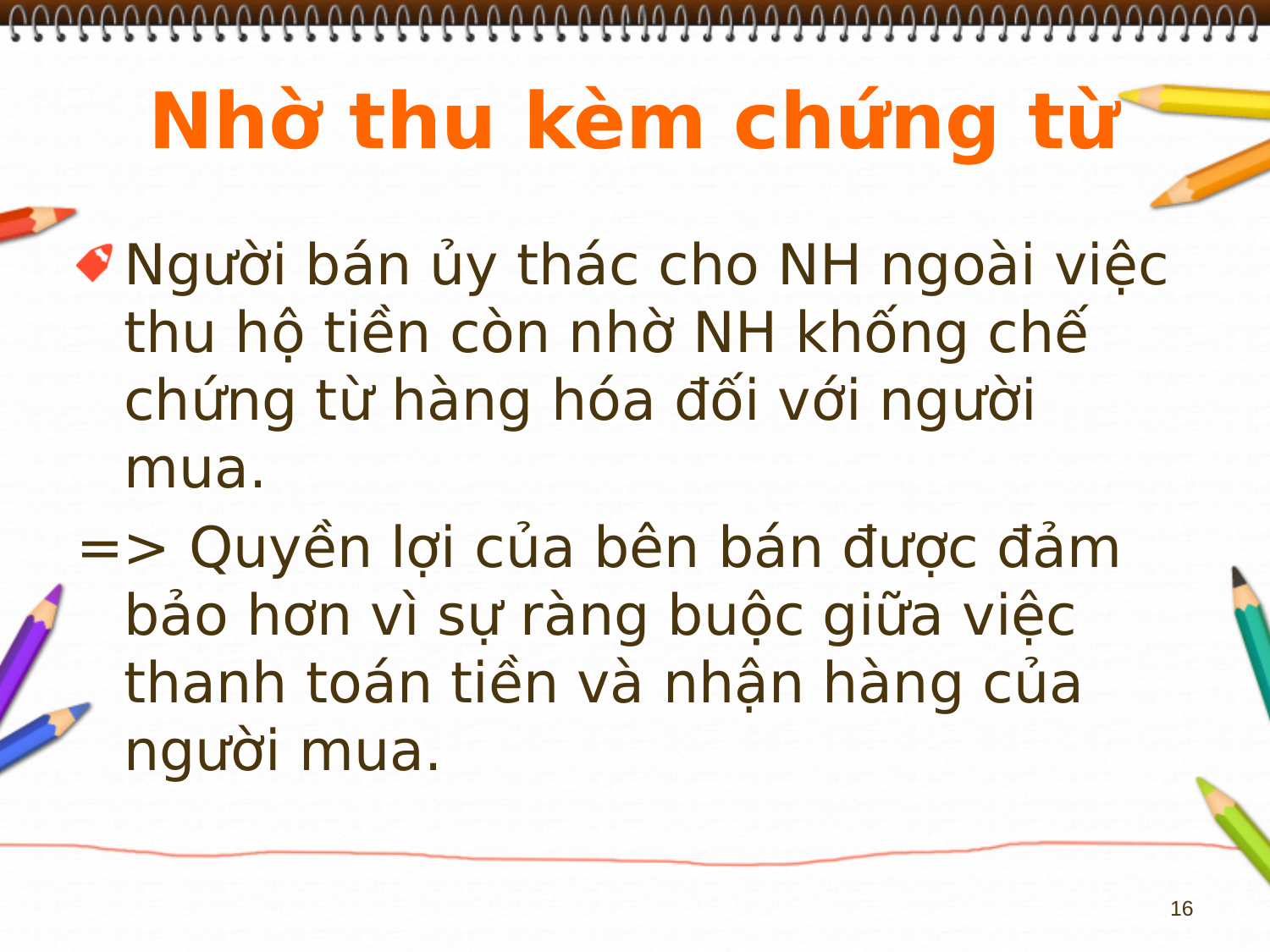

# Nhờ thu kèm chứng từ
Người bán ủy thác cho NH ngoài việc thu hộ tiền còn nhờ NH khống chế chứng từ hàng hóa đối với người mua.
=> Quyền lợi của bên bán được đảm bảo hơn vì sự ràng buộc giữa việc thanh toán tiền và nhận hàng của người mua.

16